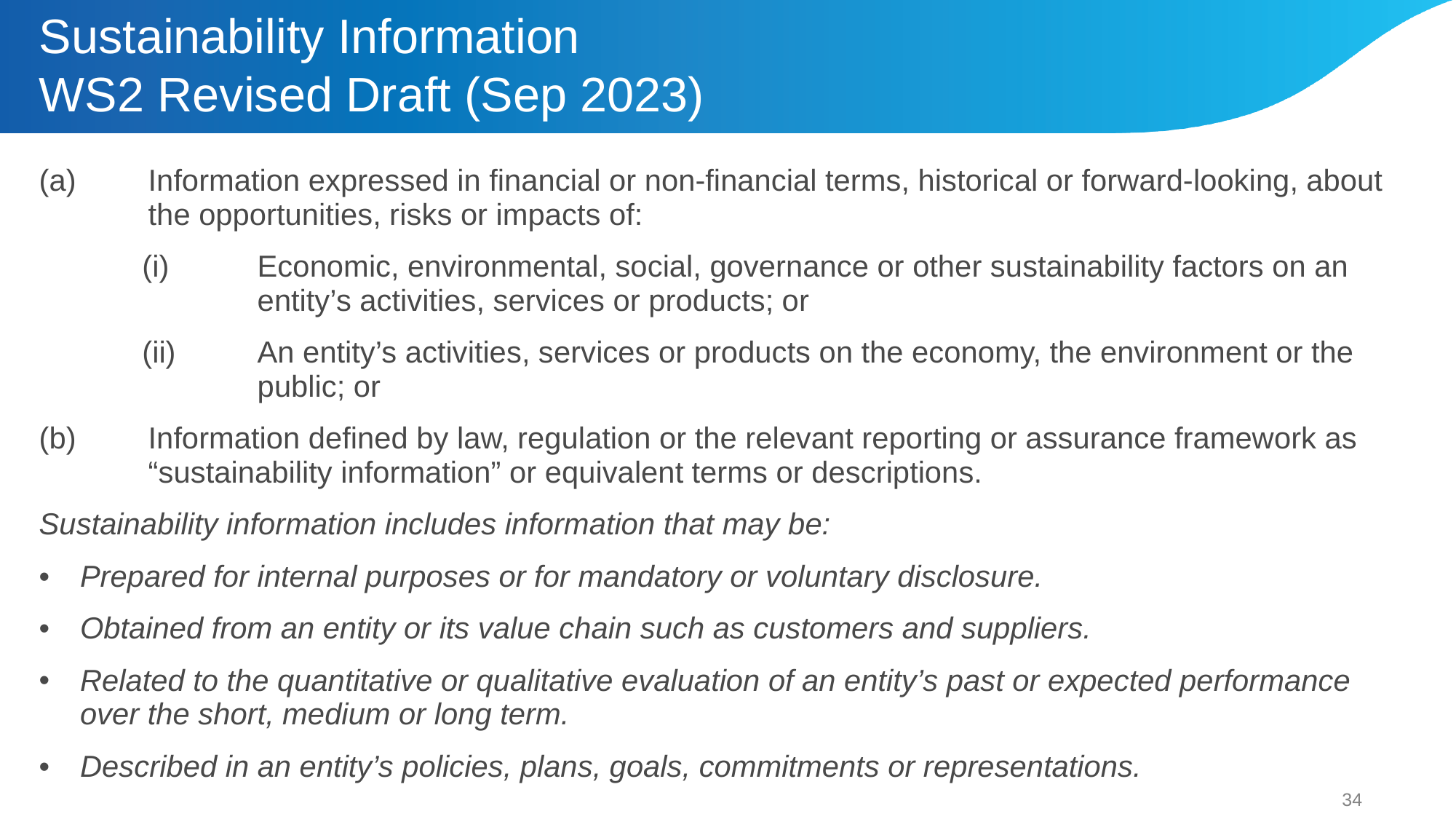

Sustainability Information
WS2 Revised Draft (Sep 2023)
| (a) Information expressed in financial or non-financial terms, historical or forward-looking, about the opportunities, risks or impacts of: (i) Economic, environmental, social, governance or other sustainability factors on an entity’s activities, services or products; or (ii) An entity’s activities, services or products on the economy, the environment or the public; or (b) Information defined by law, regulation or the relevant reporting or assurance framework as “sustainability information” or equivalent terms or descriptions. Sustainability information includes information that may be: Prepared for internal purposes or for mandatory or voluntary disclosure. Obtained from an entity or its value chain such as customers and suppliers. Related to the quantitative or qualitative evaluation of an entity’s past or expected performance over the short, medium or long term. Described in an entity’s policies, plans, goals, commitments or representations. |
| --- |
34